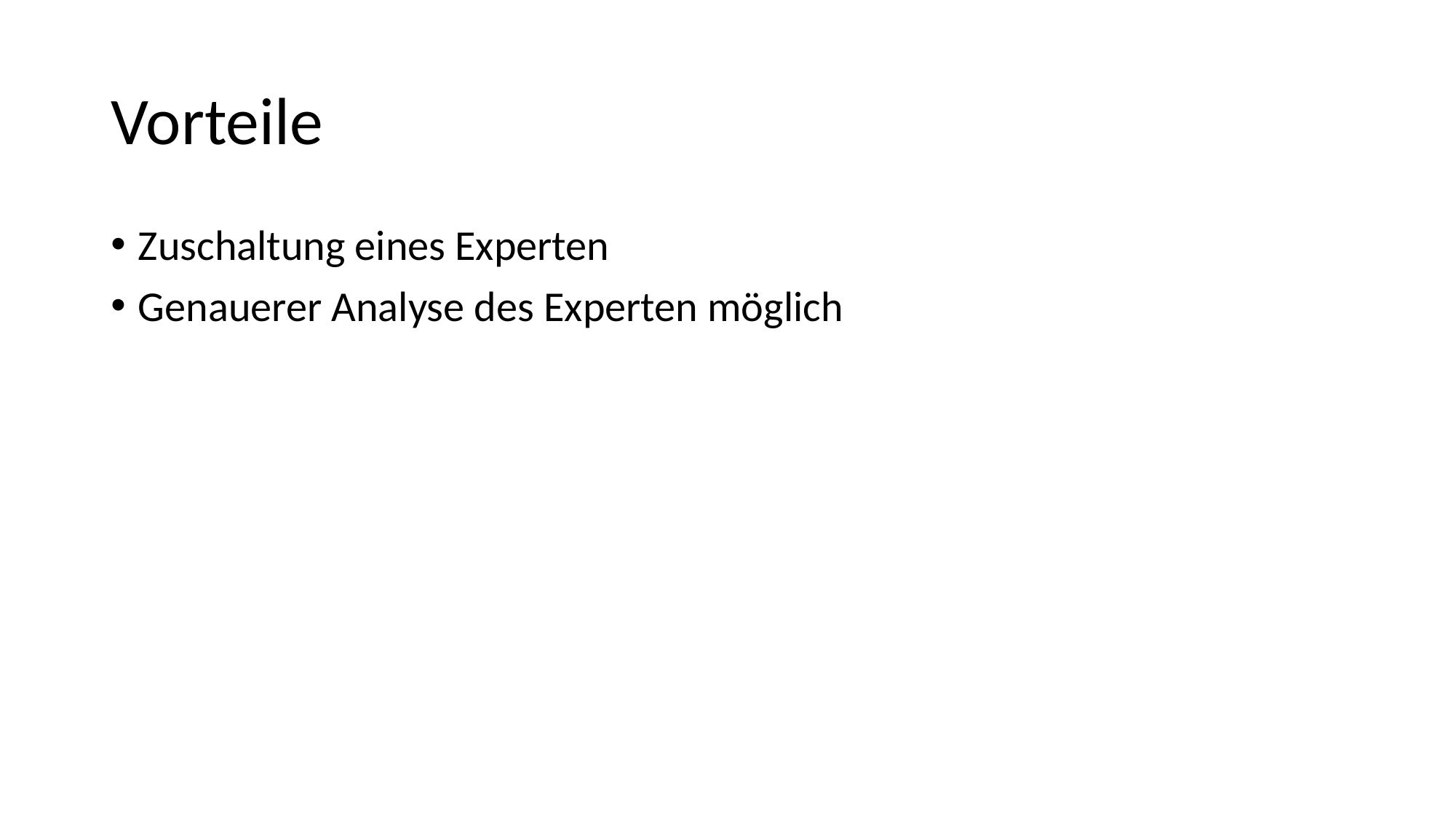

# Vorteile
Zuschaltung eines Experten
Genauerer Analyse des Experten möglich